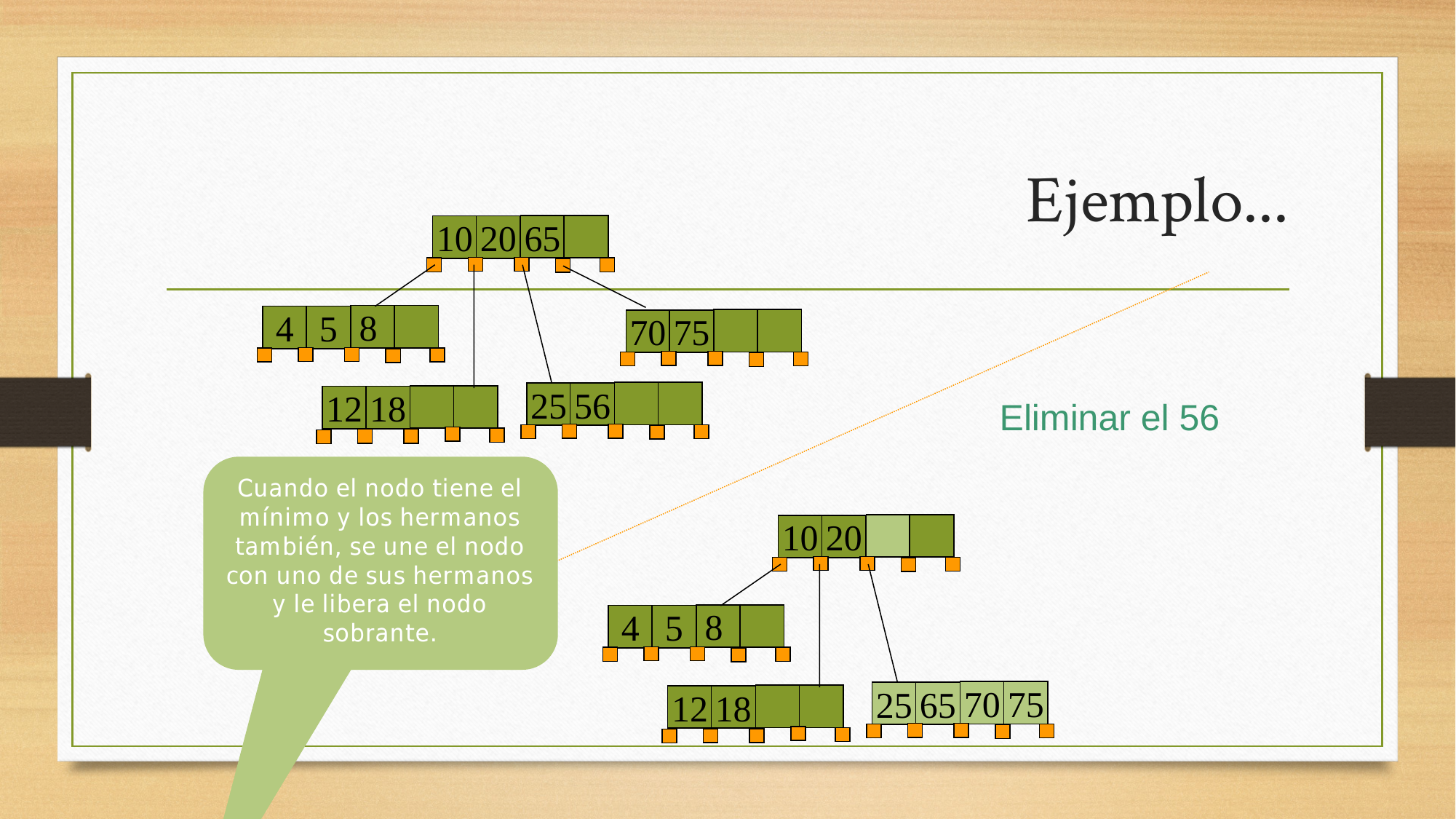

# Ejemplo...
65

10
20

8

4
5

70
75

25
56

12
18

Eliminar el 56
Cuando el nodo tiene el mínimo y los hermanos también, se une el nodo con uno de sus hermanos y le libera el nodo sobrante.

10
20

8

4
5

70
75
25
65

12
18